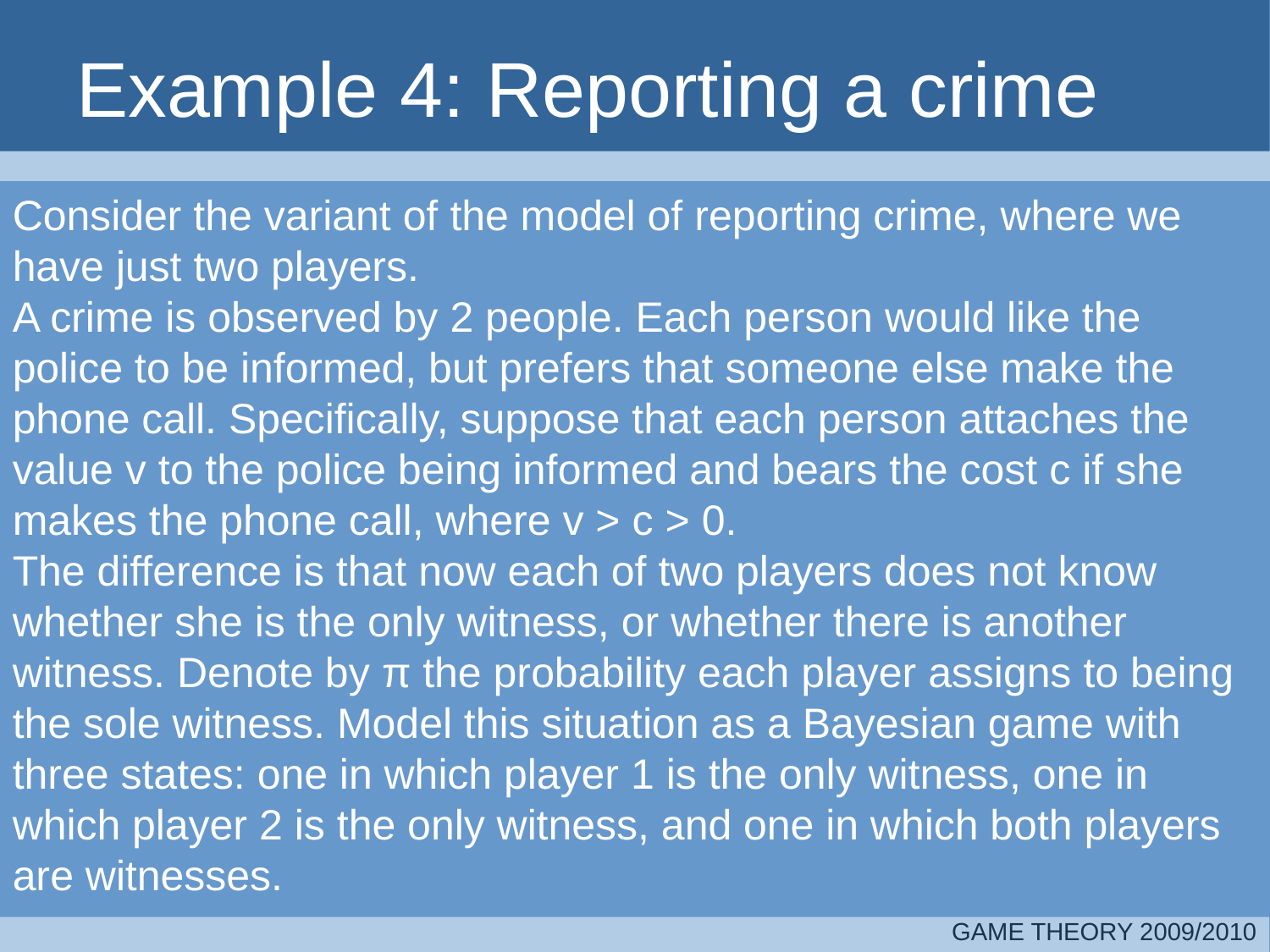

# Example 4: Reporting a crime
Consider the variant of the model of reporting crime, where we have just two players.
A crime is observed by 2 people. Each person would like the police to be informed, but prefers that someone else make the phone call. Specifically, suppose that each person attaches the value v to the police being informed and bears the cost c if she makes the phone call, where v > c > 0.
The difference is that now each of two players does not know whether she is the only witness, or whether there is another witness. Denote by π the probability each player assigns to being the sole witness. Model this situation as a Bayesian game with three states: one in which player 1 is the only witness, one in which player 2 is the only witness, and one in which both players are witnesses.
GAME THEORY 2009/2010